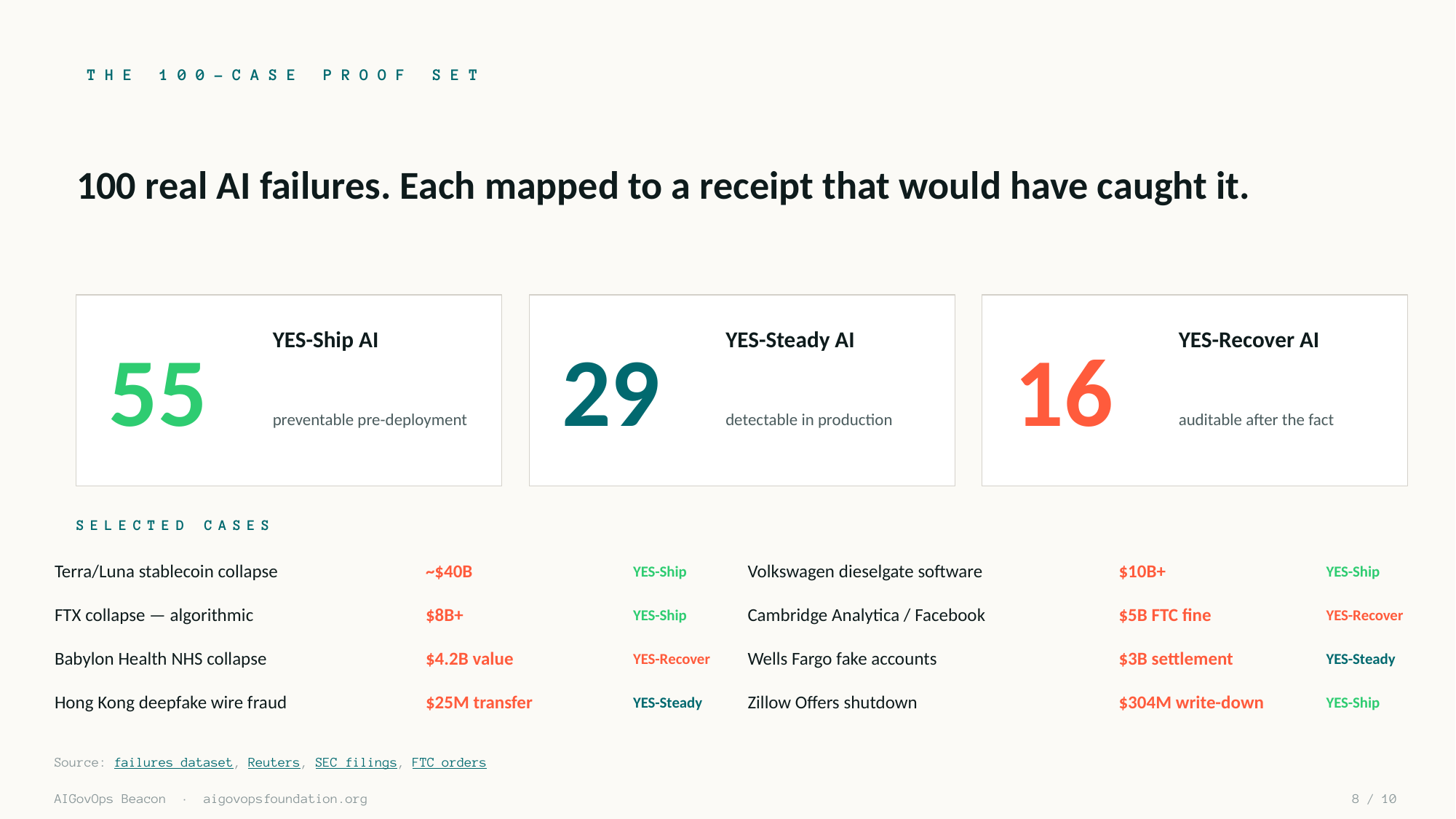

THE 100-CASE PROOF SET
100 real AI failures. Each mapped to a receipt that would have caught it.

55
29
16
YES-Ship AI
YES-Steady AI
YES-Recover AI
preventable pre-deployment
detectable in production
auditable after the fact
SELECTED CASES
Terra/Luna stablecoin collapse
~$40B
YES-Ship
Volkswagen dieselgate software
$10B+
YES-Ship
FTX collapse — algorithmic
$8B+
YES-Ship
Cambridge Analytica / Facebook
$5B FTC fine
YES-Recover
Babylon Health NHS collapse
$4.2B value
YES-Recover
Wells Fargo fake accounts
$3B settlement
YES-Steady
Hong Kong deepfake wire fraud
$25M transfer
YES-Steady
Zillow Offers shutdown
$304M write-down
YES-Ship
Source: failures dataset, Reuters, SEC filings, FTC orders
AIGovOps Beacon  ·  aigovopsfoundation.org
8 / 10